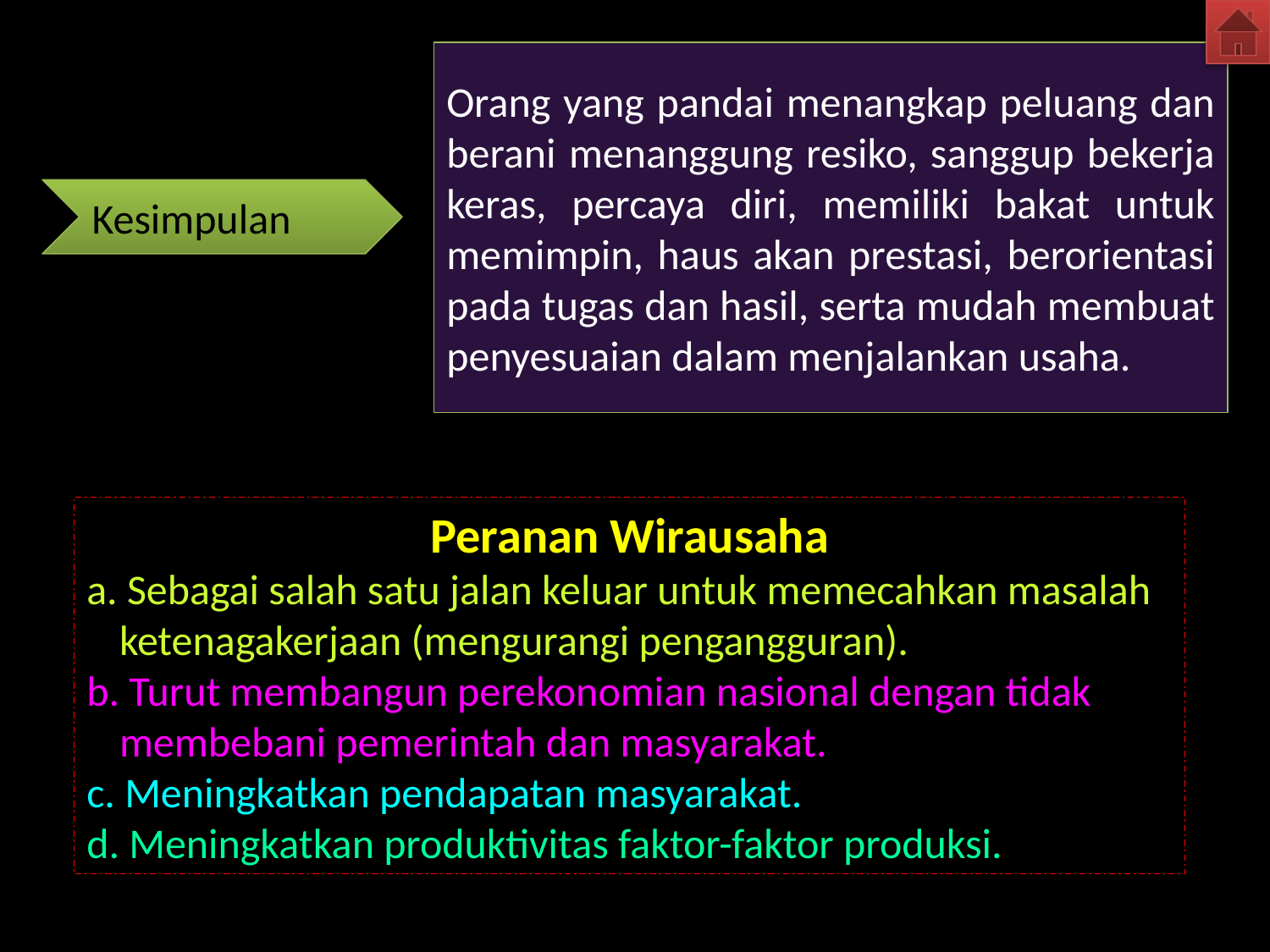

Orang yang pandai menangkap peluang dan berani menanggung resiko, sanggup bekerja keras, percaya diri, memiliki bakat untuk memimpin, haus akan prestasi, berorientasi pada tugas dan hasil, serta mudah membuat penyesuaian dalam menjalankan usaha.
Kesimpulan
Peranan Wirausaha
a. Sebagai salah satu jalan keluar untuk memecahkan masalah ketenagakerjaan (mengurangi pengangguran).
b. Turut membangun perekonomian nasional dengan tidak membebani pemerintah dan masyarakat.
c. Meningkatkan pendapatan masyarakat.
d. Meningkatkan produktivitas faktor-faktor produksi.